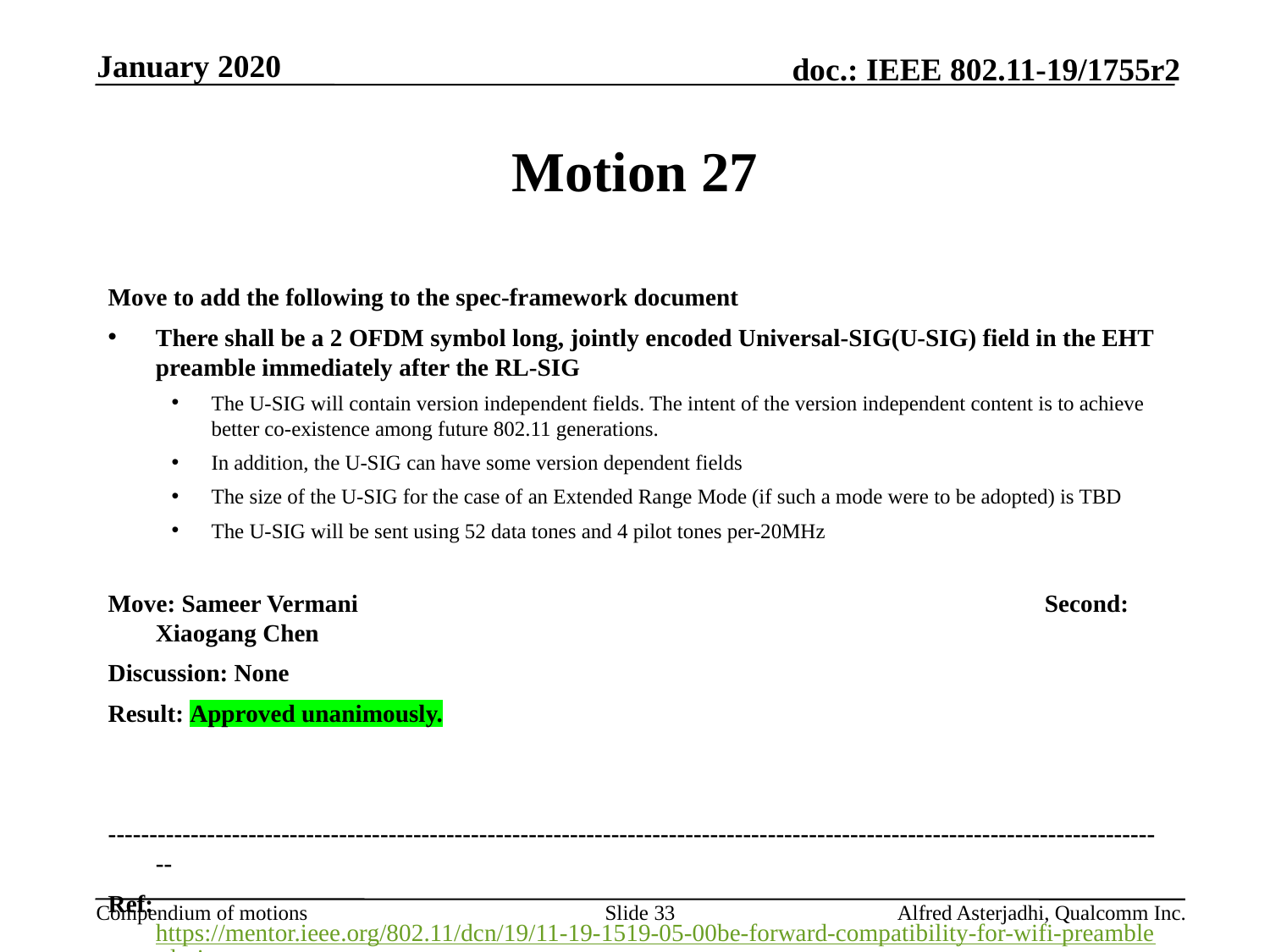

January 2020
# Motion 27
Move to add the following to the spec-framework document
There shall be a 2 OFDM symbol long, jointly encoded Universal-SIG(U-SIG) field in the EHT preamble immediately after the RL-SIG
The U-SIG will contain version independent fields. The intent of the version independent content is to achieve better co-existence among future 802.11 generations.
In addition, the U-SIG can have some version dependent fields
The size of the U-SIG for the case of an Extended Range Mode (if such a mode were to be adopted) is TBD
The U-SIG will be sent using 52 data tones and 4 pilot tones per-20MHz

Move: Sameer Vermani						Second: Xiaogang Chen
Discussion: None
Result: Approved unanimously.

---------------------------------------------------------------------------------------------------------------------------------
Ref: https://mentor.ieee.org/802.11/dcn/19/11-19-1519-05-00be-forward-compatibility-for-wifi-preamble-design.pptx

Slide 33
Alfred Asterjadhi, Qualcomm Inc.